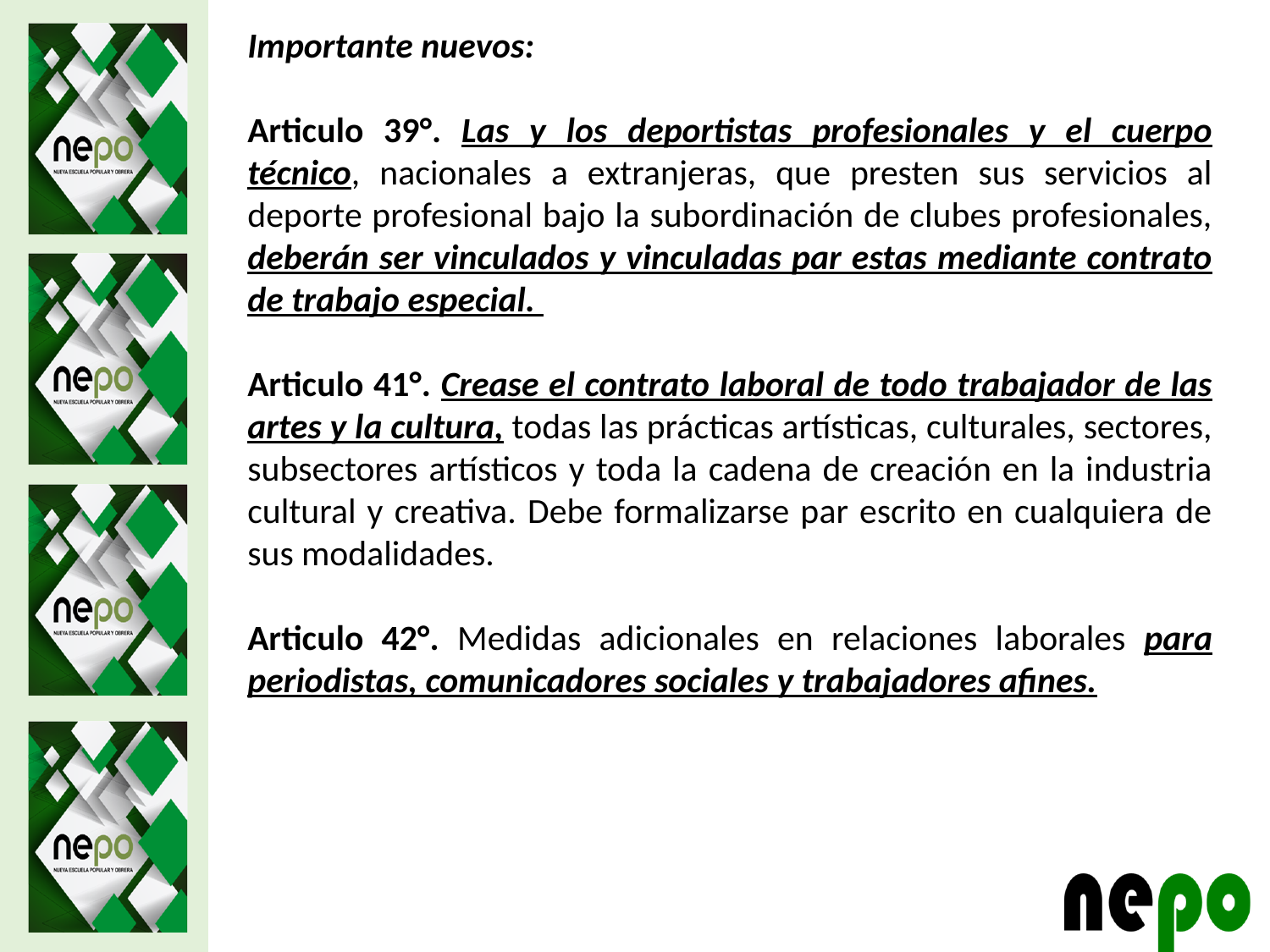

Importante nuevos:

Articulo 39°. Las y los deportistas profesionales y el cuerpo técnico, nacionales a extranjeras, que presten sus servicios al deporte profesional bajo la subordinación de clubes profesionales, deberán ser vinculados y vinculadas par estas mediante contrato de trabajo especial.

Articulo 41°. Crease el contrato laboral de todo trabajador de las artes y la cultura, todas las prácticas artísticas, culturales, sectores, subsectores artísticos y toda la cadena de creación en la industria cultural y creativa. Debe formalizarse par escrito en cualquiera de sus modalidades.

Articulo 42°. Medidas adicionales en relaciones laborales para periodistas, comunicadores sociales y trabajadores afines.